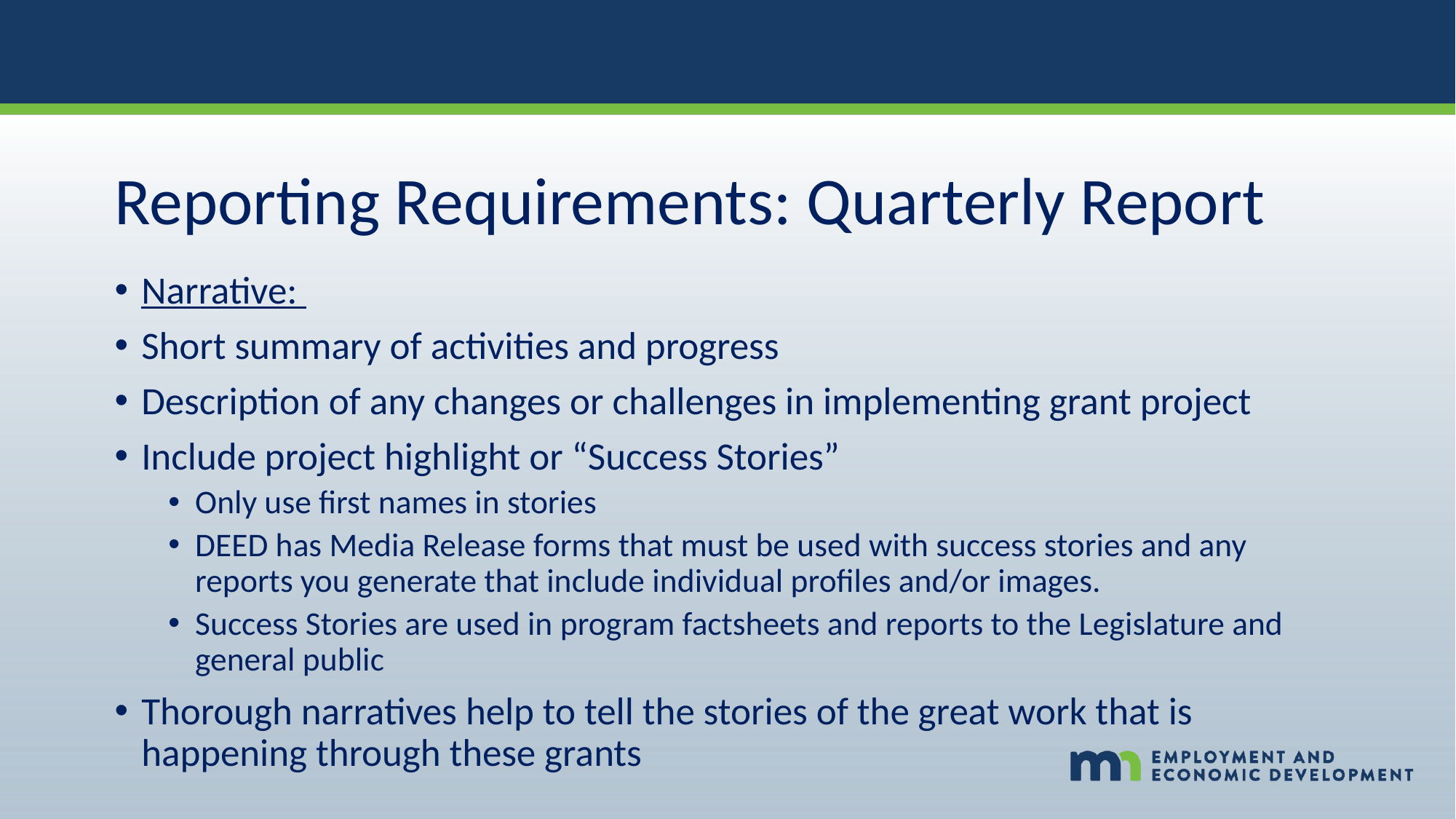

# Reporting Requirements: Quarterly Report
Narrative:
Short summary of activities and progress
Description of any changes or challenges in implementing grant project
Include project highlight or “Success Stories”
Only use first names in stories
DEED has Media Release forms that must be used with success stories and any reports you generate that include individual profiles and/or images.
Success Stories are used in program factsheets and reports to the Legislature and general public
Thorough narratives help to tell the stories of the great work that is happening through these grants